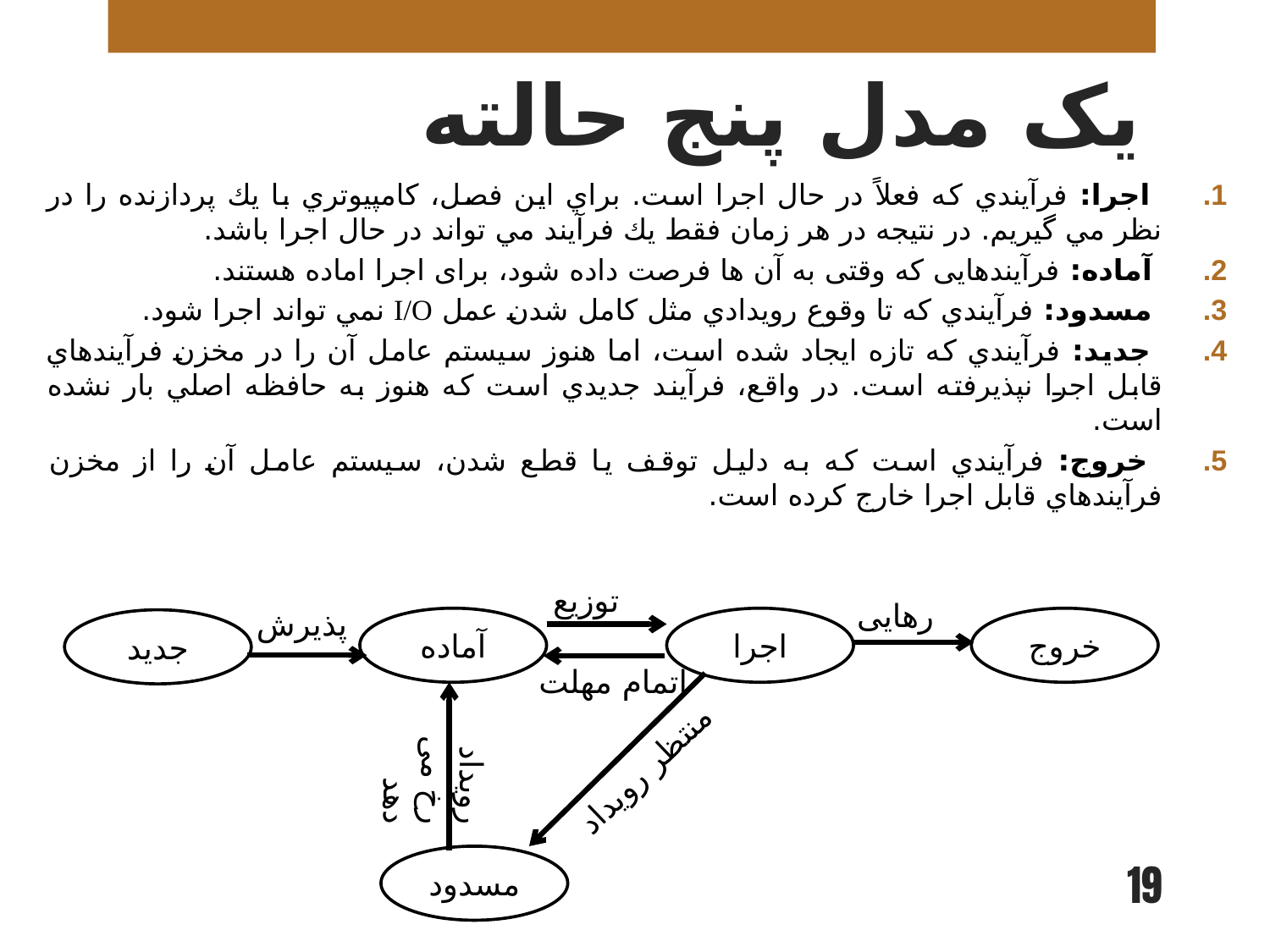

# یک مدل پنج حالته
 اجرا: فرآيندي كه فعلاً در حال اجرا است. براي اين فصل، كامپيوتري با يك پردازنده را در نظر مي گيريم. در نتيجه در هر زمان فقط يك فرآيند مي تواند در حال اجرا باشد.
 آماده: فرآيندهایی که وقتی به آن ها فرصت داده شود، برای اجرا اماده هستند.
 مسدود: فرآيندي كه تا وقوع رويدادي مثل كامل شدن عمل I/O نمي تواند اجرا شود.
 جديد: فرآيندي كه تازه ايجاد شده است، اما هنوز سيستم عامل آن را در مخزن فرآيندهاي قابل اجرا نپذيرفته است. در واقع، فرآيند جديدي است كه هنوز به حافظه اصلي بار نشده است.
 خروج: فرآيندي است كه به دليل توقف يا قطع شدن، سيستم عامل آن را از مخزن فرآيندهاي قابل اجرا خارج كرده است.
توزیع
رهایی
پذیرش
آماده
اجرا
خروج
جدید
اتمام مهلت
رویداد رخ می دهد
منتظر رویداد
مسدود

19